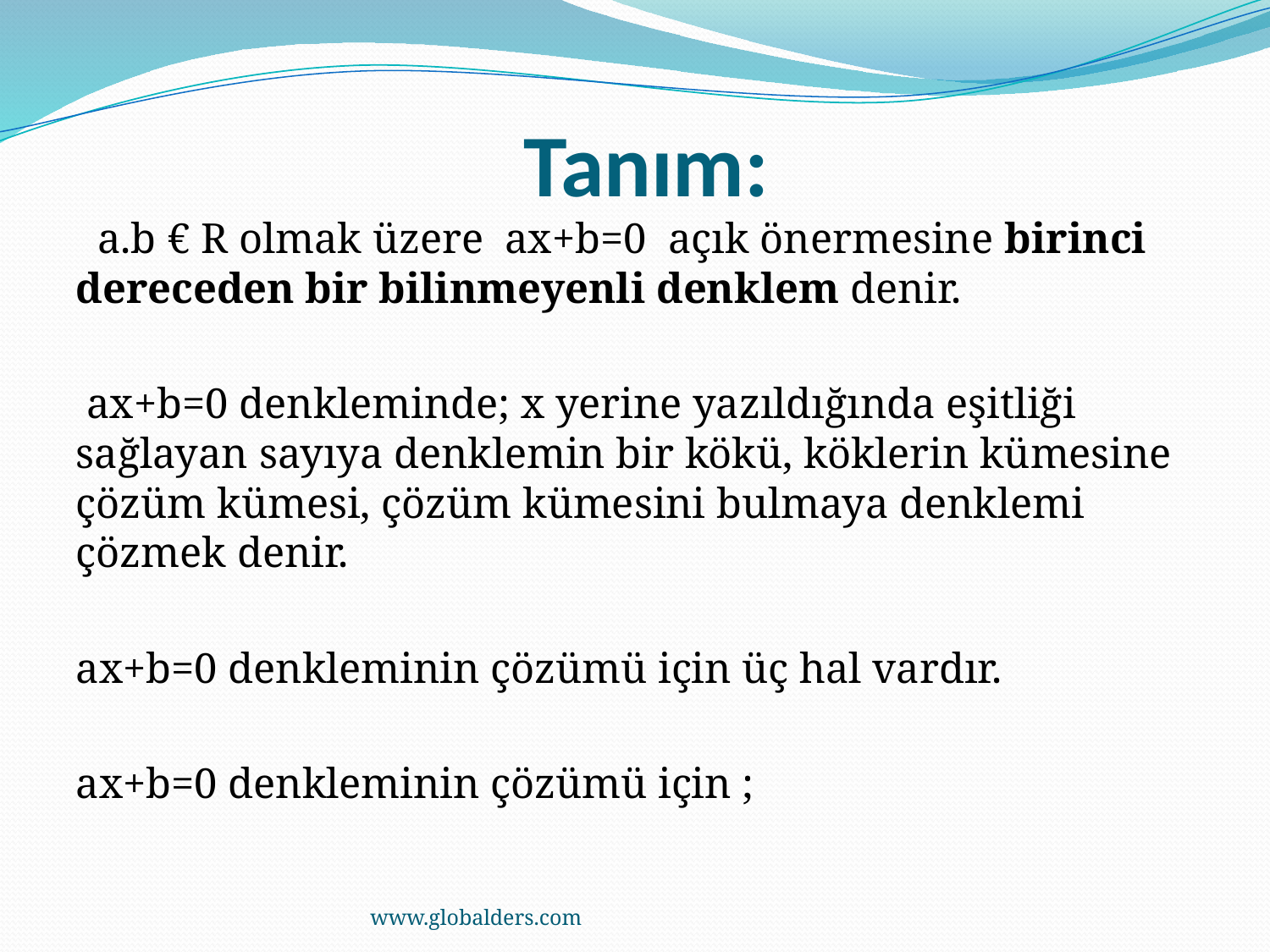

# Tanım:
  a.b € R olmak üzere  ax+b=0  açık önermesine birinci dereceden bir bilinmeyenli denklem denir.

 ax+b=0 denkleminde; x yerine yazıldığında eşitliği sağlayan sayıya denklemin bir kökü, köklerin kümesine çözüm kümesi, çözüm kümesini bulmaya denklemi çözmek denir.

ax+b=0 denkleminin çözümü için üç hal vardır.

ax+b=0 denkleminin çözümü için ;

www.globalders.com